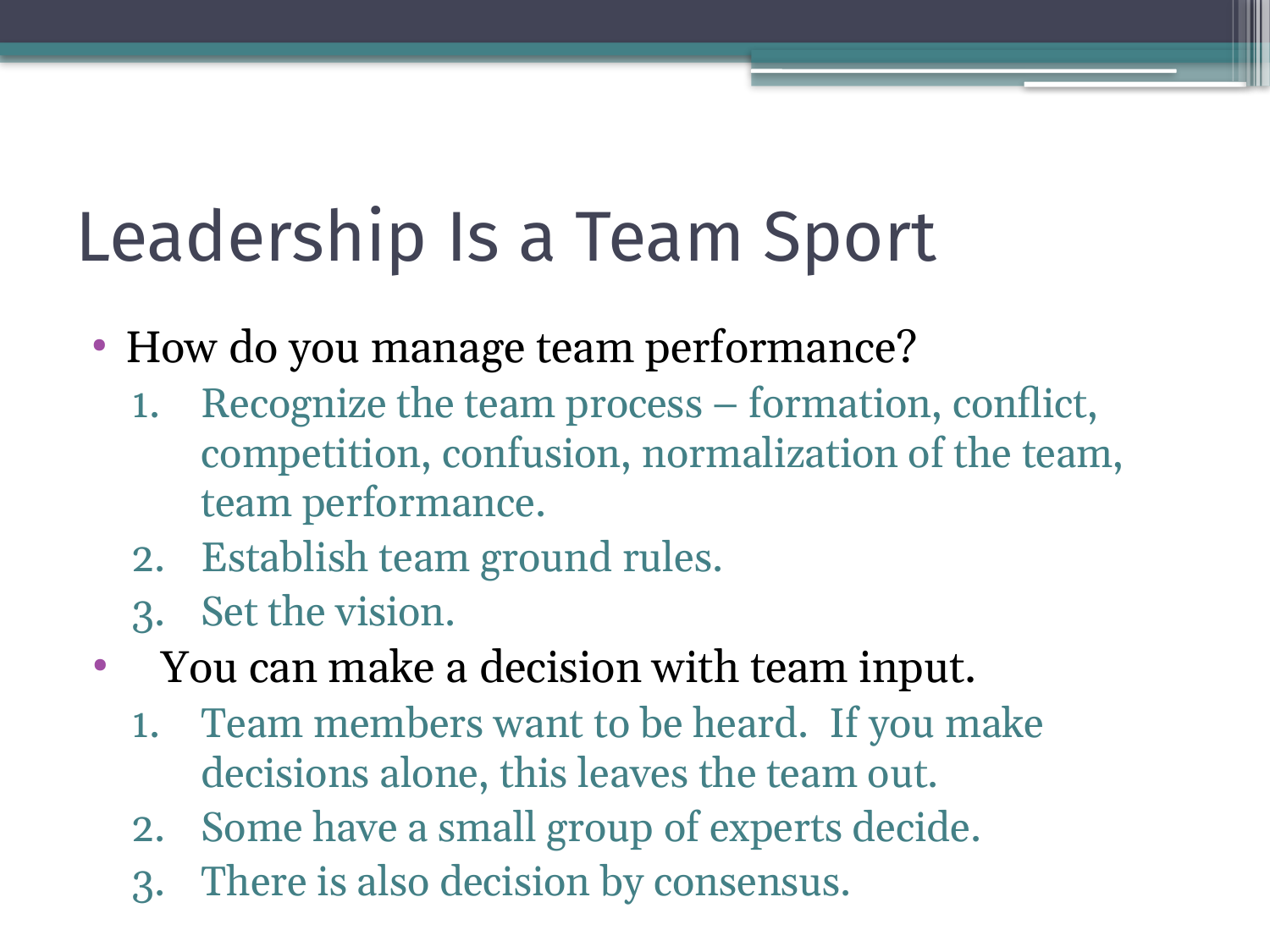

# Leadership Is a Team Sport
How do you manage team performance?
Recognize the team process – formation, conflict, competition, confusion, normalization of the team, team performance.
Establish team ground rules.
Set the vision.
You can make a decision with team input.
Team members want to be heard.  If you make decisions alone, this leaves the team out.
Some have a small group of experts decide.
There is also decision by consensus.